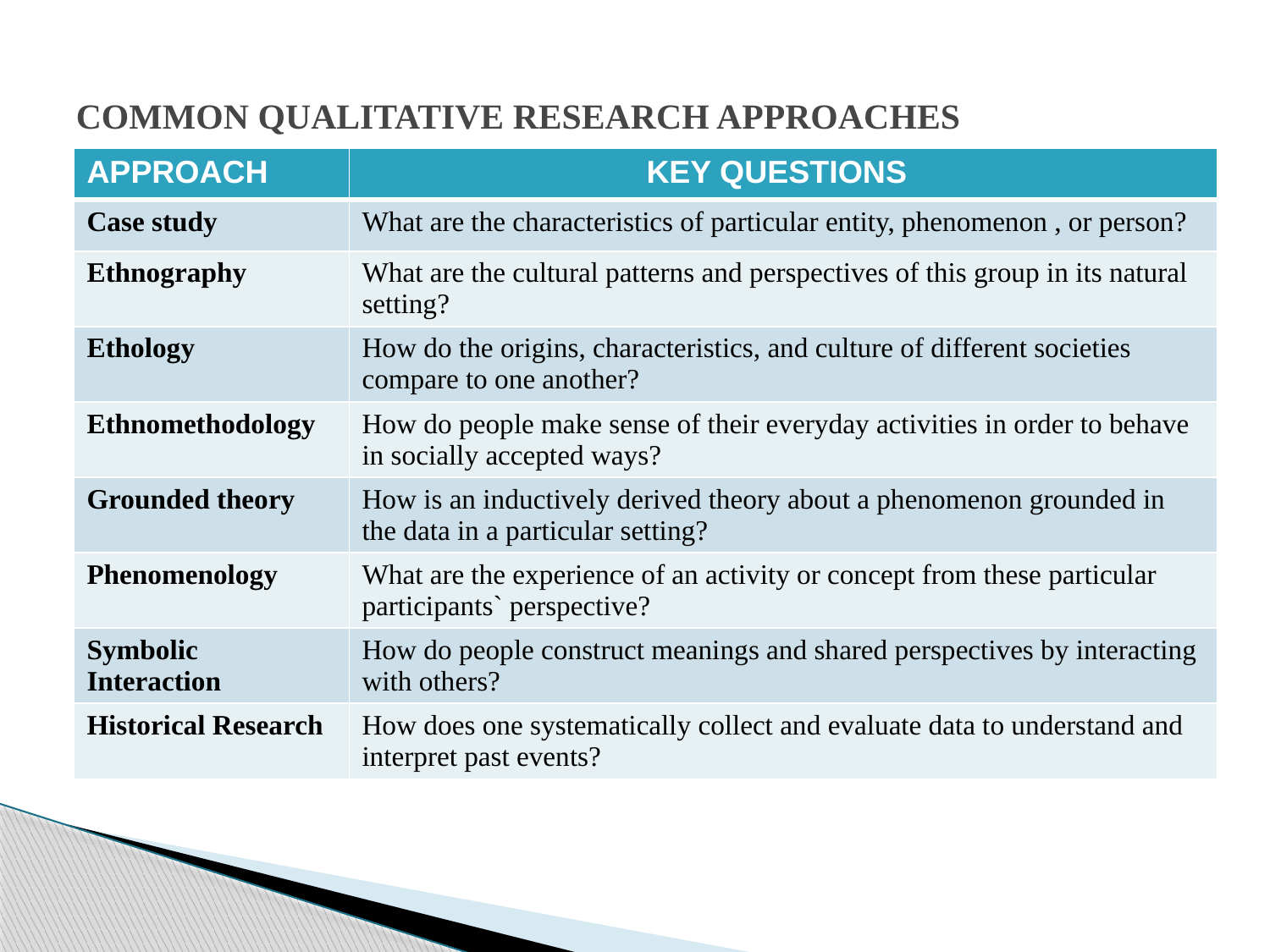

# COMMON QUALITATIVE RESEARCH APPROACHES
| APPROACH | KEY QUESTIONS |
| --- | --- |
| Case study | What are the characteristics of particular entity, phenomenon , or person? |
| Ethnography | What are the cultural patterns and perspectives of this group in its natural setting? |
| Ethology | How do the origins, characteristics, and culture of different societies compare to one another? |
| Ethnomethodology | How do people make sense of their everyday activities in order to behave in socially accepted ways? |
| Grounded theory | How is an inductively derived theory about a phenomenon grounded in the data in a particular setting? |
| Phenomenology | What are the experience of an activity or concept from these particular participants` perspective? |
| Symbolic Interaction | How do people construct meanings and shared perspectives by interacting with others? |
| Historical Research | How does one systematically collect and evaluate data to understand and interpret past events? |